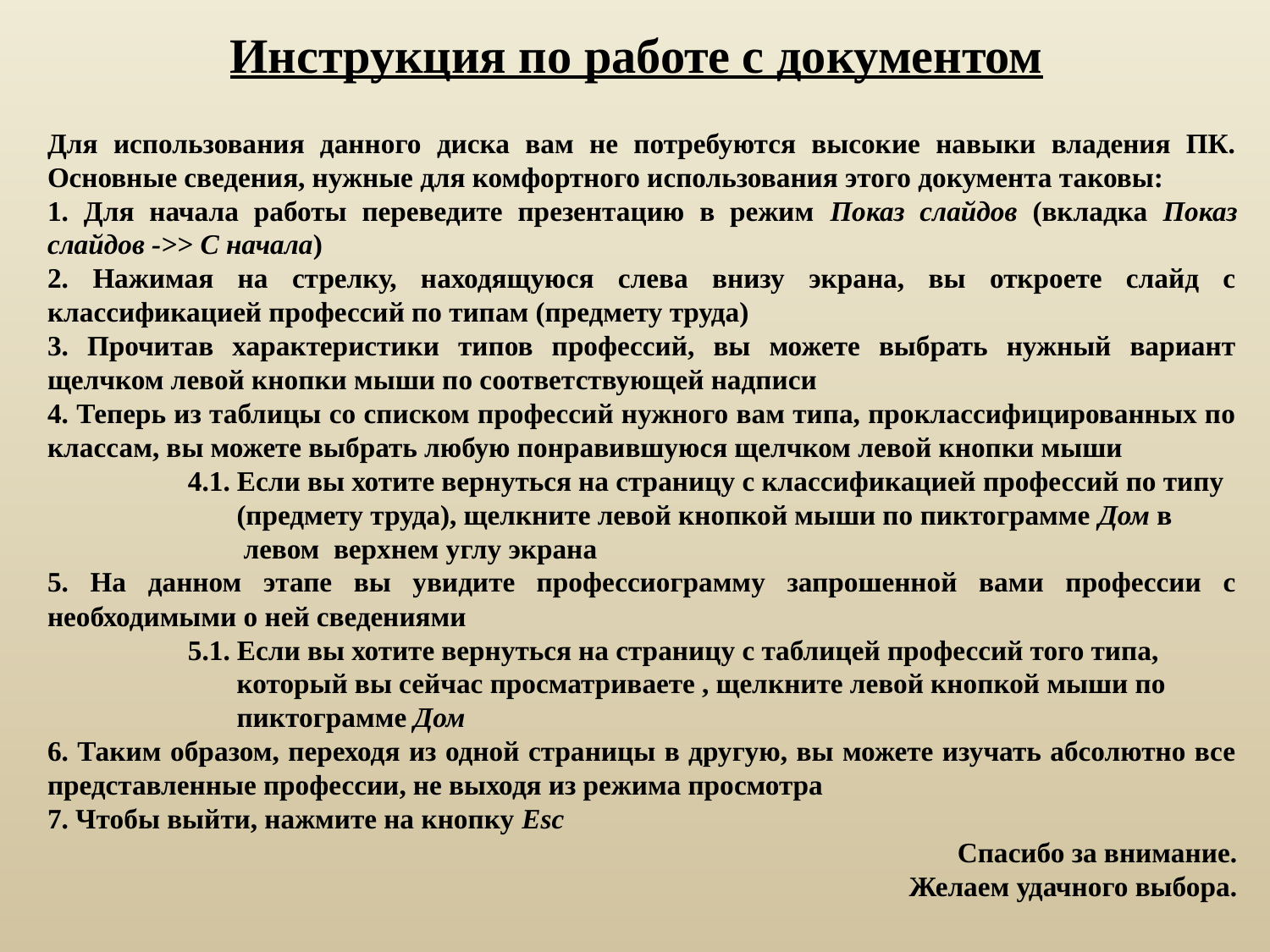

# Инструкция по работе с документом
Для использования данного диска вам не потребуются высокие навыки владения ПК. Основные сведения, нужные для комфортного использования этого документа таковы:
1. Для начала работы переведите презентацию в режим Показ слайдов (вкладка Показ слайдов ->> С начала)
2. Нажимая на стрелку, находящуюся слева внизу экрана, вы откроете слайд с классификацией профессий по типам (предмету труда)
3. Прочитав характеристики типов профессий, вы можете выбрать нужный вариант щелчком левой кнопки мыши по соответствующей надписи
4. Теперь из таблицы со списком профессий нужного вам типа, проклассифицированных по классам, вы можете выбрать любую понравившуюся щелчком левой кнопки мыши
           4.1. Если вы хотите вернуться на страницу с классификацией профессий по типу
                  (предмету труда), щелкните левой кнопкой мыши по пиктограмме Дом в
                   левом  верхнем углу экрана
5. На данном этапе вы увидите профессиограмму запрошенной вами профессии с необходимыми о ней сведениями
           5.1. Если вы хотите вернуться на страницу с таблицей профессий того типа,
                  который вы сейчас просматриваете , щелкните левой кнопкой мыши по
                  пиктограмме Дом
6. Таким образом, переходя из одной страницы в другую, вы можете изучать абсолютно все представленные профессии, не выходя из режима просмотра
7. Чтобы выйти, нажмите на кнопку Esc
Спасибо за внимание.
Желаем удачного выбора.